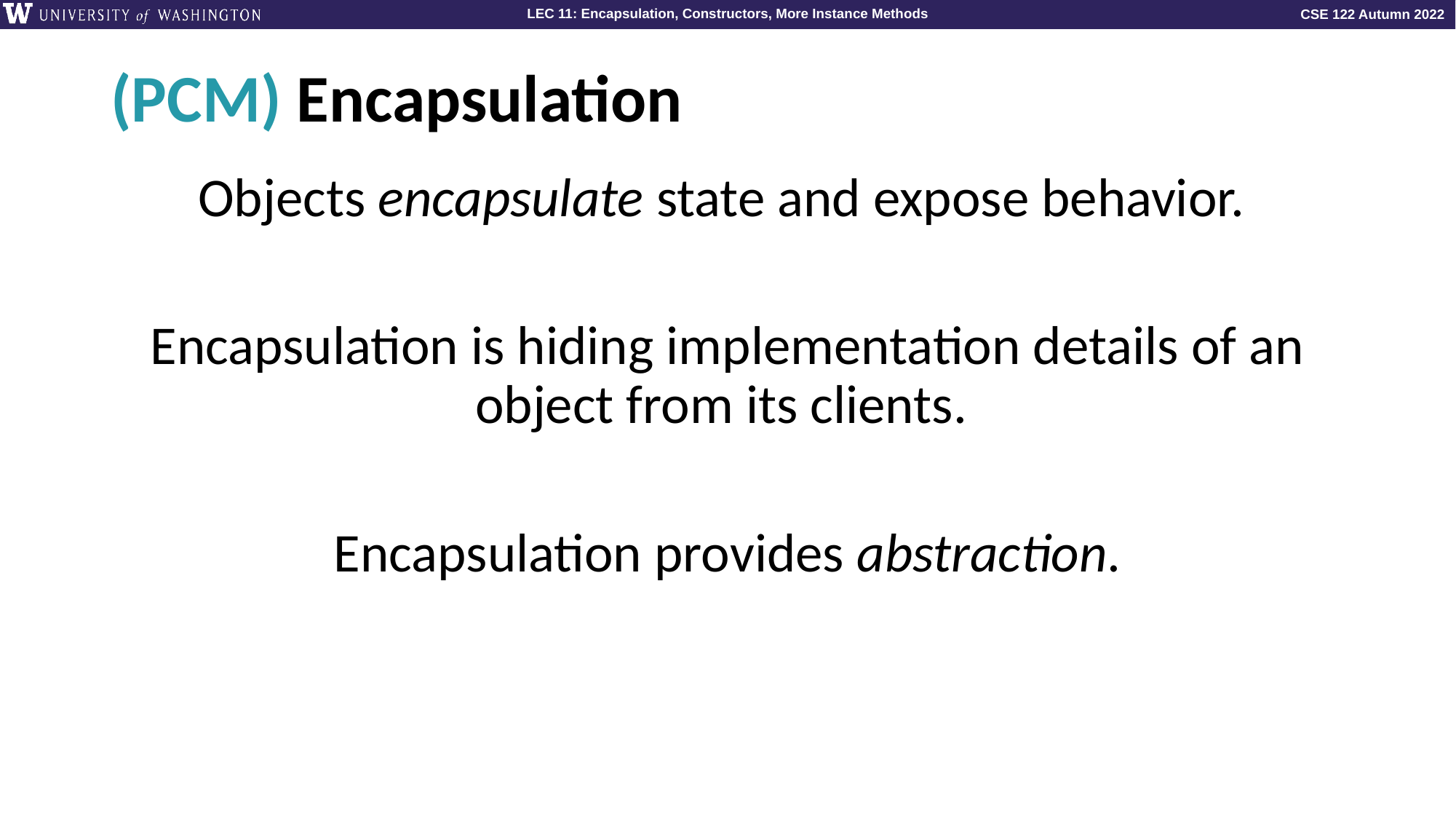

# (PCM) Encapsulation
Objects encapsulate state and expose behavior.

Encapsulation is hiding implementation details of an object from its clients.

Encapsulation provides abstraction.